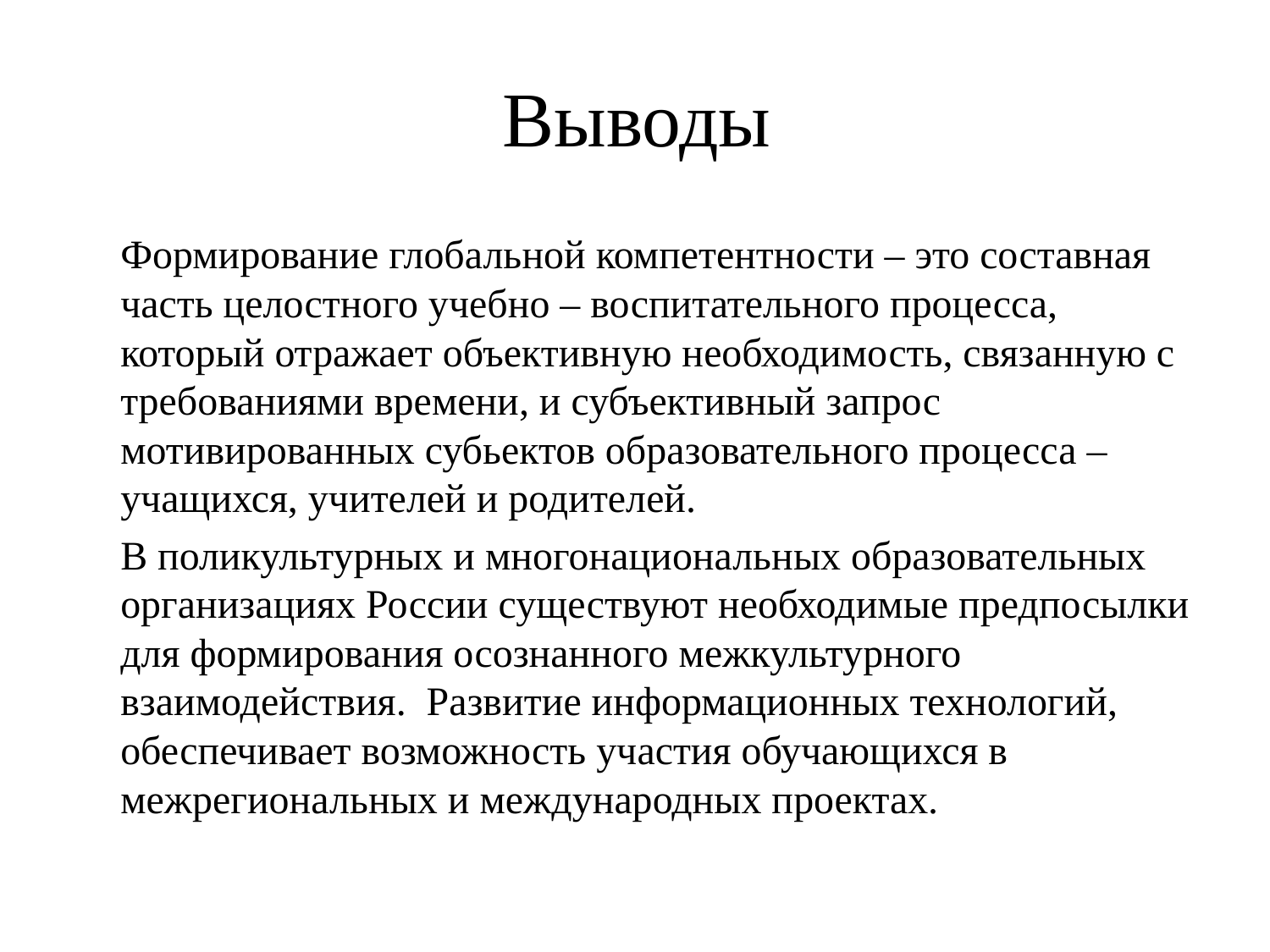

# Выводы
    		Формирование глобальной компетентности – это составная часть целостного учебно – воспитательного процесса, который отражает объективную необходимость, связанную с требованиями времени, и субъективный запрос мотивированных субьектов образовательного процесса – учащихся, учителей и родителей.
    		В поликультурных и многонациональных образовательных организациях России существуют необходимые предпосылки для формирования осознанного межкультурного взаимодействия.  Развитие информационных технологий, обеспечивает возможность участия обучающихся в межрегиональных и международных проектах.